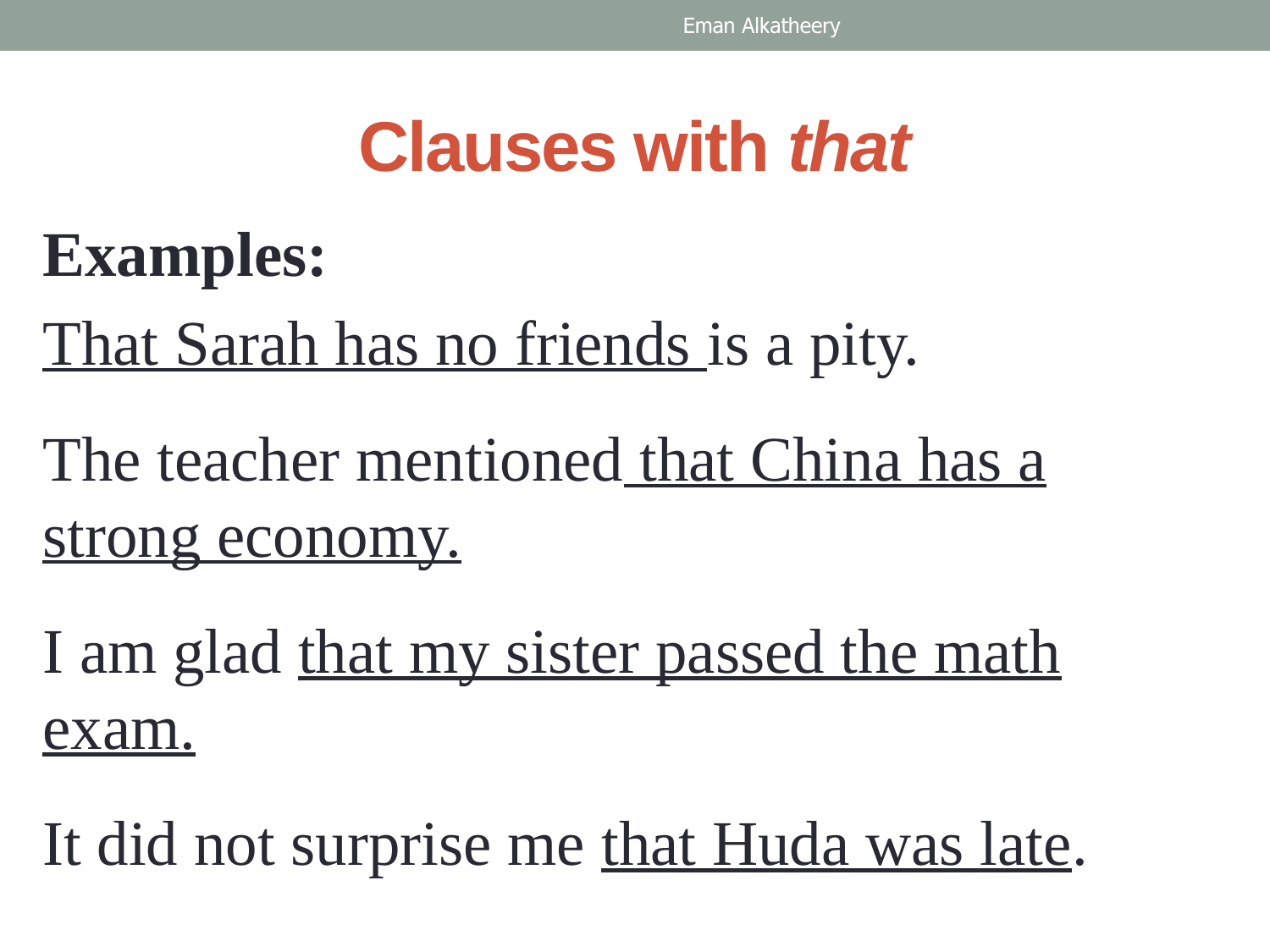

Eman Alkatheery
# Clauses with that
Examples:
That Sarah has no friends is a pity.

The teacher mentioned that China has a strong economy.

I am glad that my sister passed the math exam.

It did not surprise me that Huda was late.